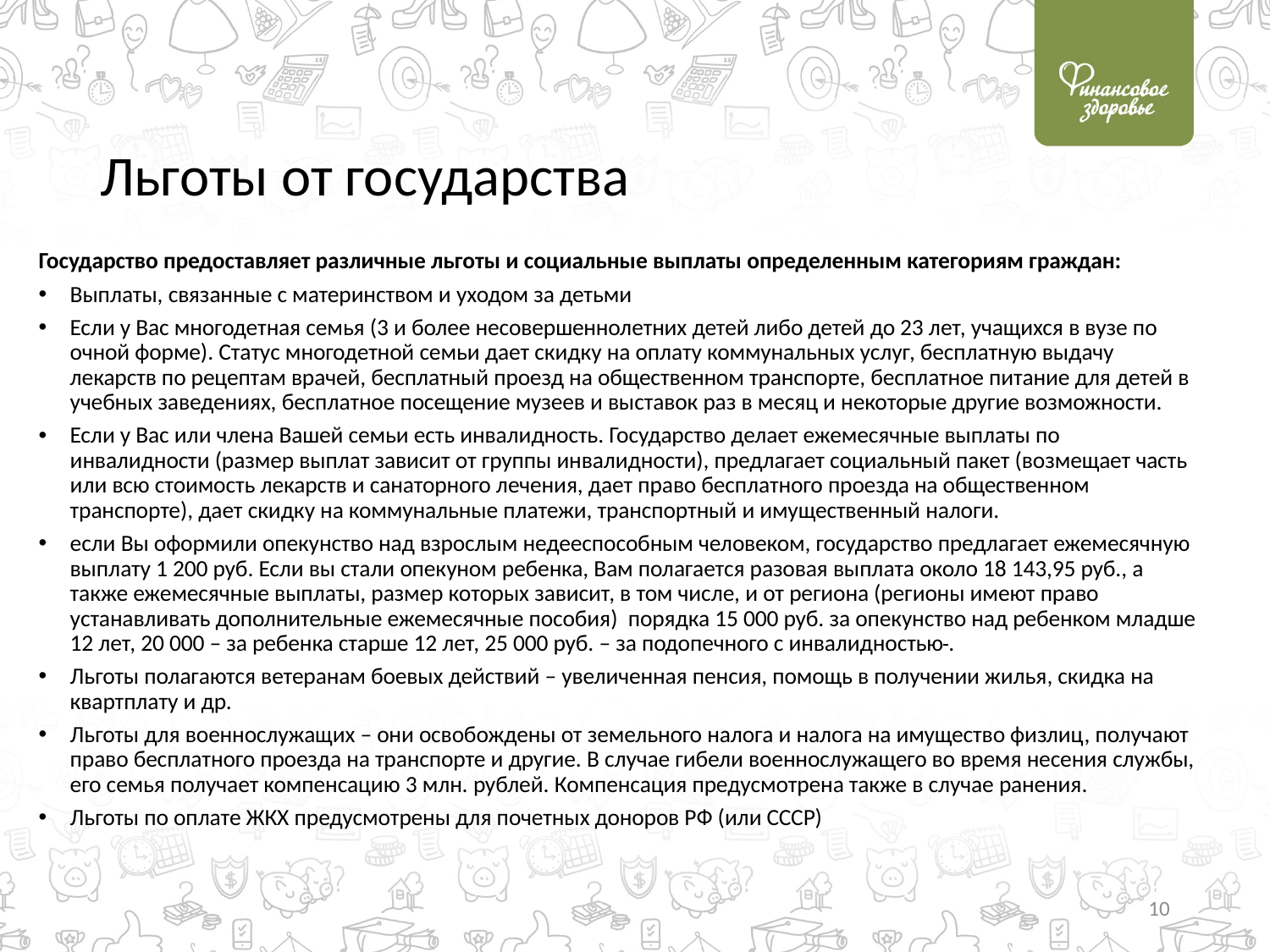

# Льготы от государства
Государство предоставляет различные льготы и социальные выплаты определенным категориям граждан:
Выплаты, связанные с материнством и уходом за детьми
Если у Вас многодетная семья (3 и более несовершеннолетних детей либо детей до 23 лет, учащихся в вузе по очной форме). Статус многодетной семьи дает скидку на оплату коммунальных услуг, бесплатную выдачу лекарств по рецептам врачей, бесплатный проезд на общественном транспорте, бесплатное питание для детей в учебных заведениях, бесплатное посещение музеев и выставок раз в месяц и некоторые другие возможности.
Если у Вас или члена Вашей семьи есть инвалидность. Государство делает ежемесячные выплаты по инвалидности (размер выплат зависит от группы инвалидности), предлагает социальный пакет (возмещает часть или всю стоимость лекарств и санаторного лечения, дает право бесплатного проезда на общественном транспорте), дает скидку на коммунальные платежи, транспортный и имущественный налоги.
если Вы оформили опекунство над взрослым недееспособным человеком, государство предлагает ежемесячную выплату 1 200 руб. Если вы стали опекуном ребенка, Вам полагается разовая выплата около 18 143,95 руб., а также ежемесячные выплаты, размер которых зависит, в том числе, и от региона (регионы имеют право устанавливать дополнительные ежемесячные пособия)  порядка 15 000 руб. за опекунство над ребенком младше 12 лет, 20 000 – за ребенка старше 12 лет, 25 000 руб. – за подопечного с инвалидностью .
Льготы полагаются ветеранам боевых действий – увеличенная пенсия, помощь в получении жилья, скидка на квартплату и др.
Льготы для военнослужащих – они освобождены от земельного налога и налога на имущество физлиц, получают право бесплатного проезда на транспорте и другие. В случае гибели военнослужащего во время несения службы, его семья получает компенсацию 3 млн. рублей. Компенсация предусмотрена также в случае ранения.
Льготы по оплате ЖКХ предусмотрены для почетных доноров РФ (или СССР)
10